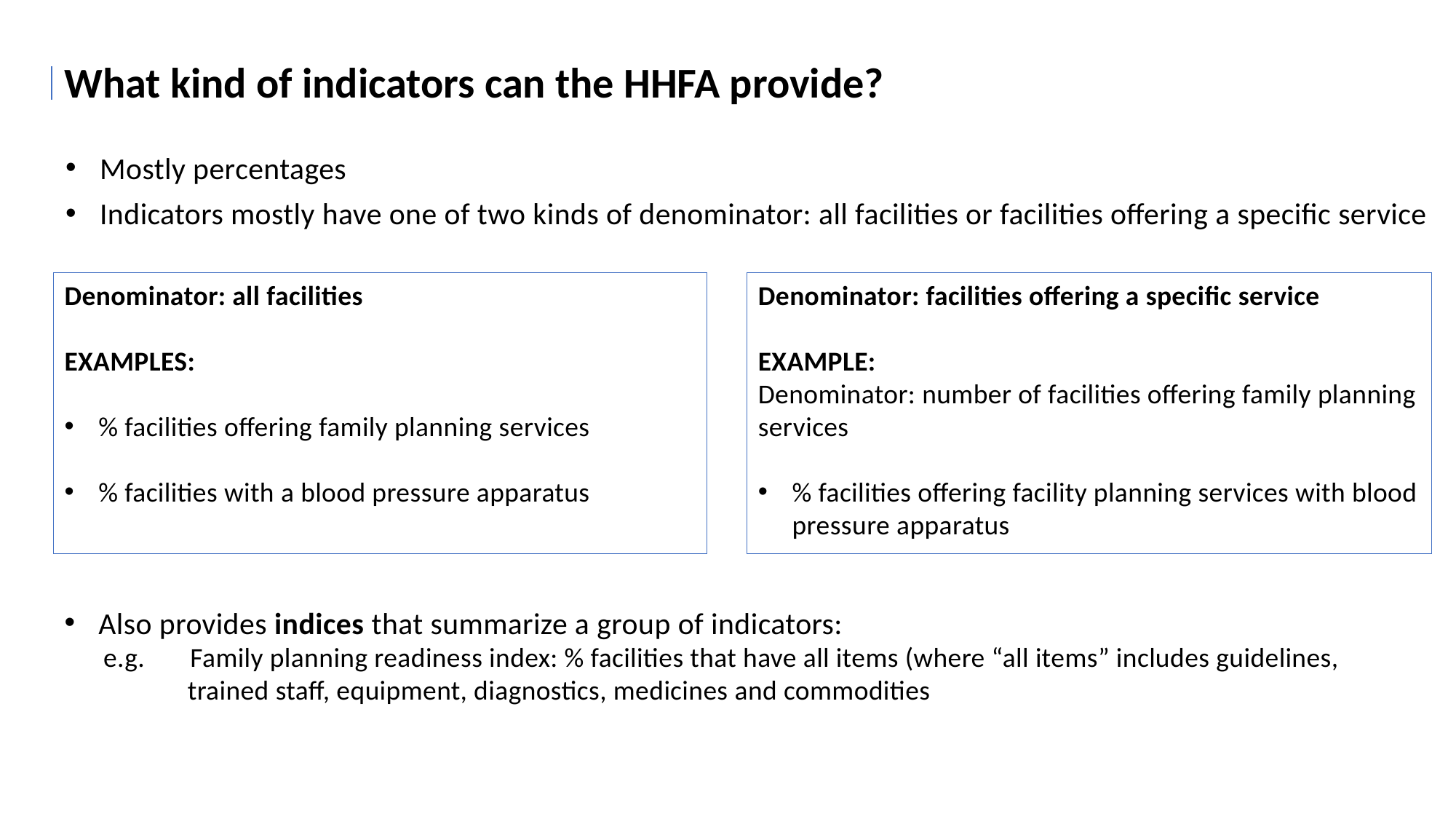

What kind of indicators can the HHFA provide?
Mostly percentages
Indicators mostly have one of two kinds of denominator: all facilities or facilities offering a specific service

Denominator: all facilities

EXAMPLES:

% facilities offering family planning services

% facilities with a blood pressure apparatus

Denominator: facilities offering a specific service

EXAMPLE:
Denominator: number of facilities offering family planning services

% facilities offering facility planning services with blood pressure apparatus

Also provides indices that summarize a group of indicators:
      e.g.       Family planning readiness index: % facilities that have all items (where “all items” includes guidelines,
                   trained staff, equipment, diagnostics, medicines and commodities